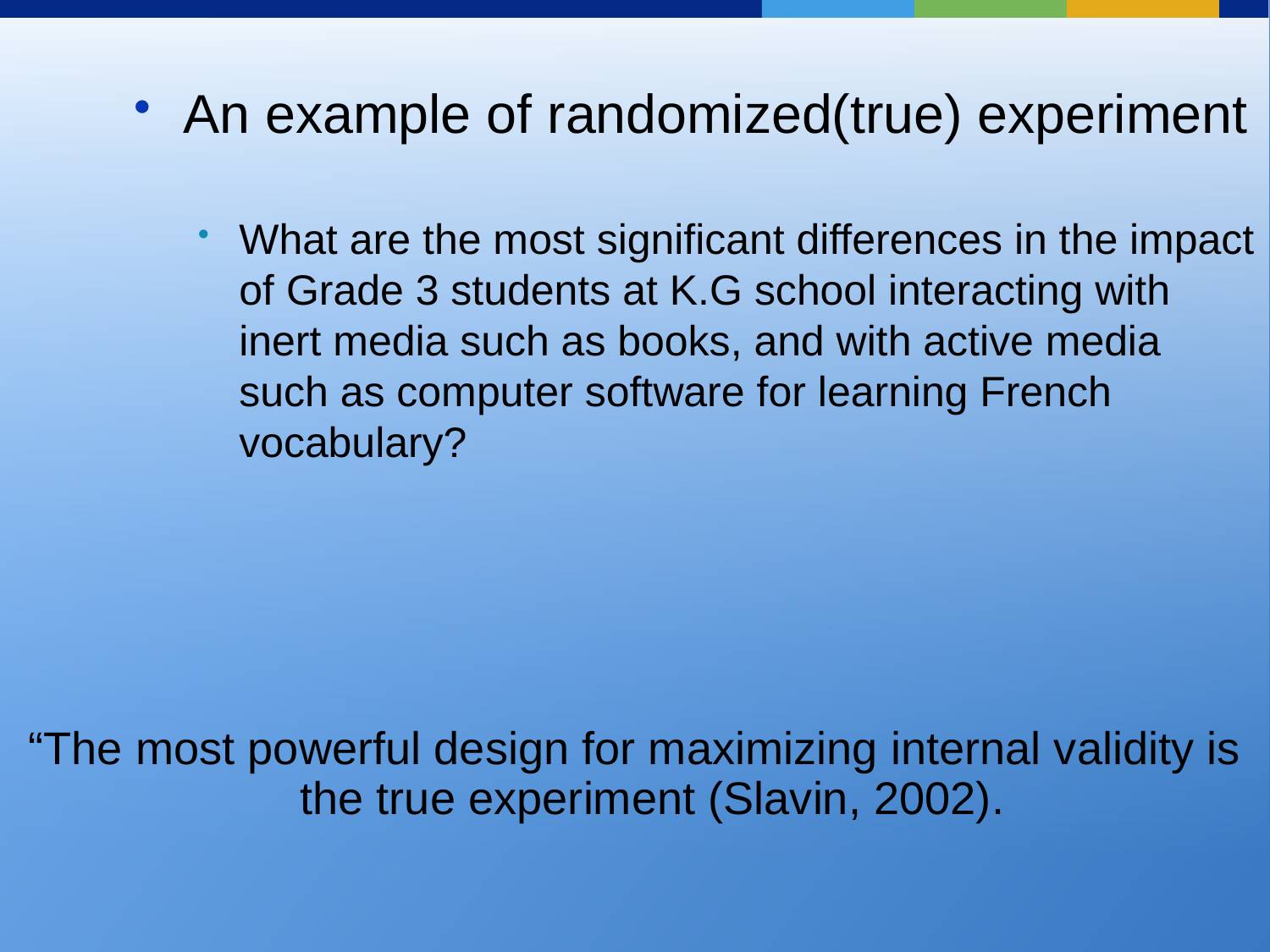

An example of randomized(true) experiment

What are the most significant differences in the impact of Grade 3 students at K.G school interacting with inert media such as books, and with active media such as computer software for learning French vocabulary?

“The most powerful design for maximizing internal validity is the true experiment (Slavin, 2002).